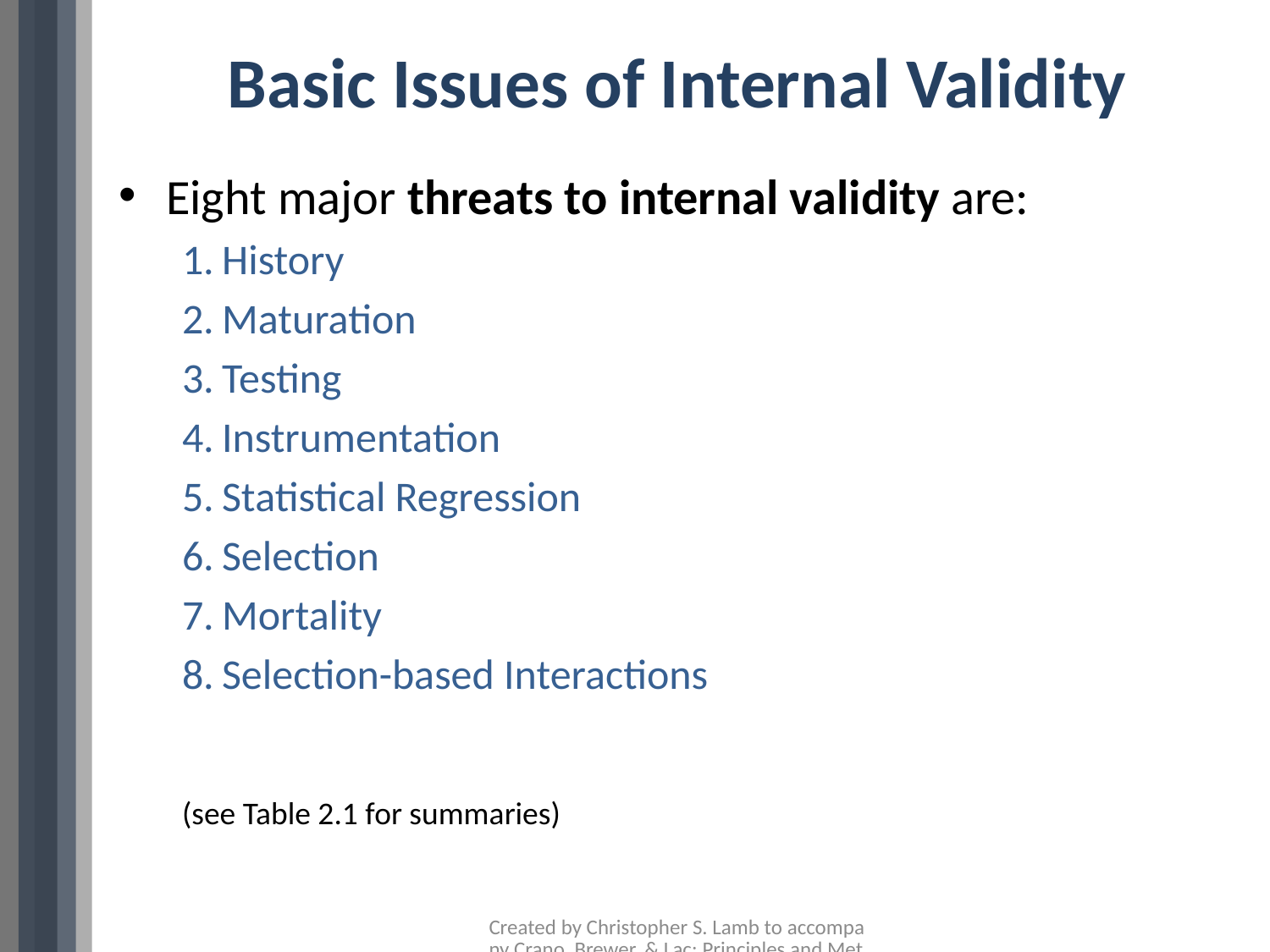

# Basic Issues of Internal Validity
Eight major threats to internal validity are:
History
Maturation
Testing
Instrumentation
Statistical Regression
Selection
Mortality
Selection-based Interactions

(see Table 2.1 for summaries)
Created by Christopher S. Lamb to accompany Crano, Brewer, & Lac: Principles and Methods of Social Research, 3rd Edition, 2015, Routledge/Taylor & Francis